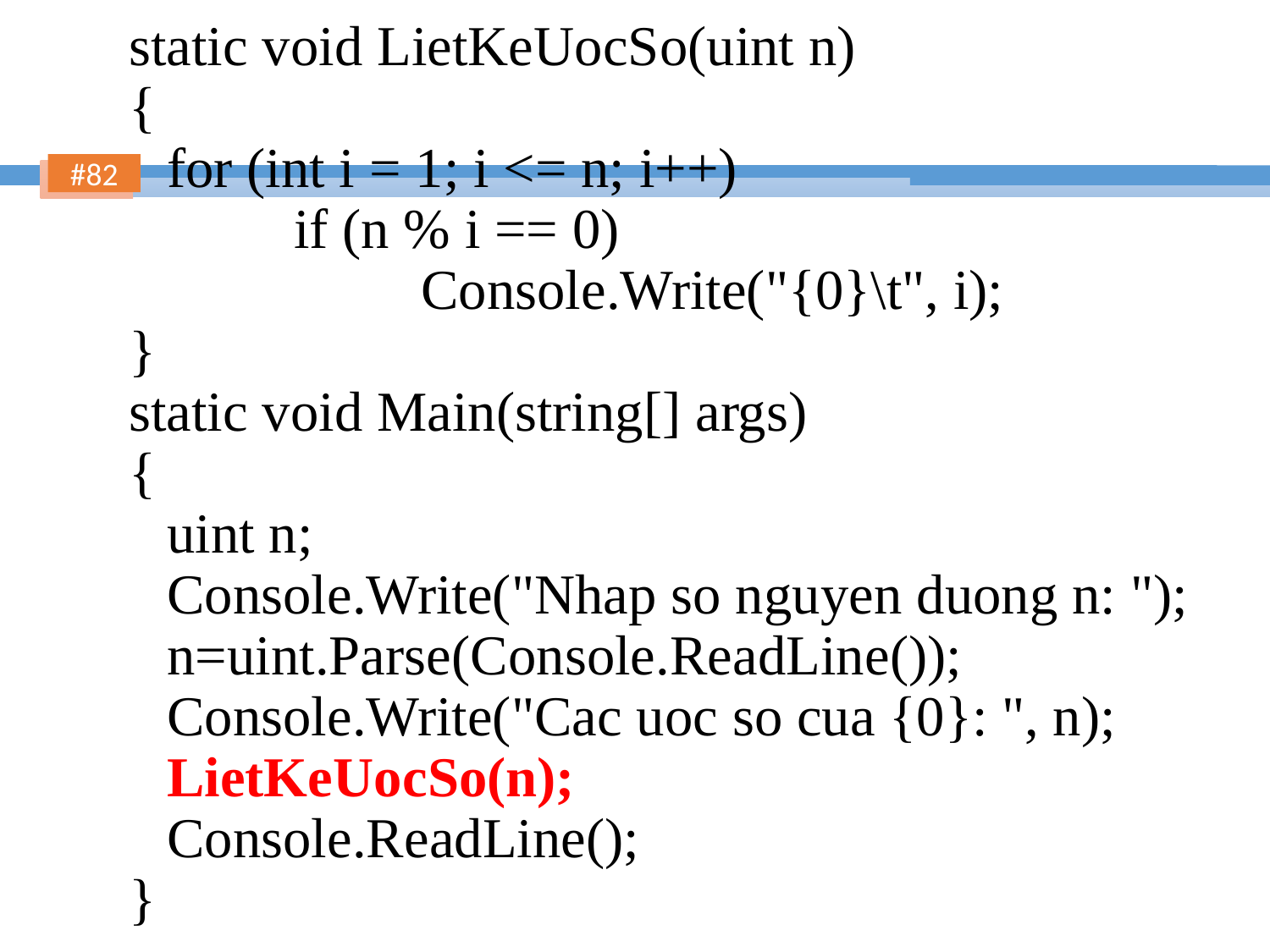

static void LietKeUocSo(uint n)
{
	for (int i = 1; i <= n; i++)
  		if (n % i == 0)
     		Console.Write("{0}\t", i);
}
static void Main(string[] args)
{
	uint n;
 	Console.Write("Nhap so nguyen duong n: ");
 	n=uint.Parse(Console.ReadLine());
 	Console.Write("Cac uoc so cua {0}: ", n);
 	LietKeUocSo(n);
 	Console.ReadLine();
}

82